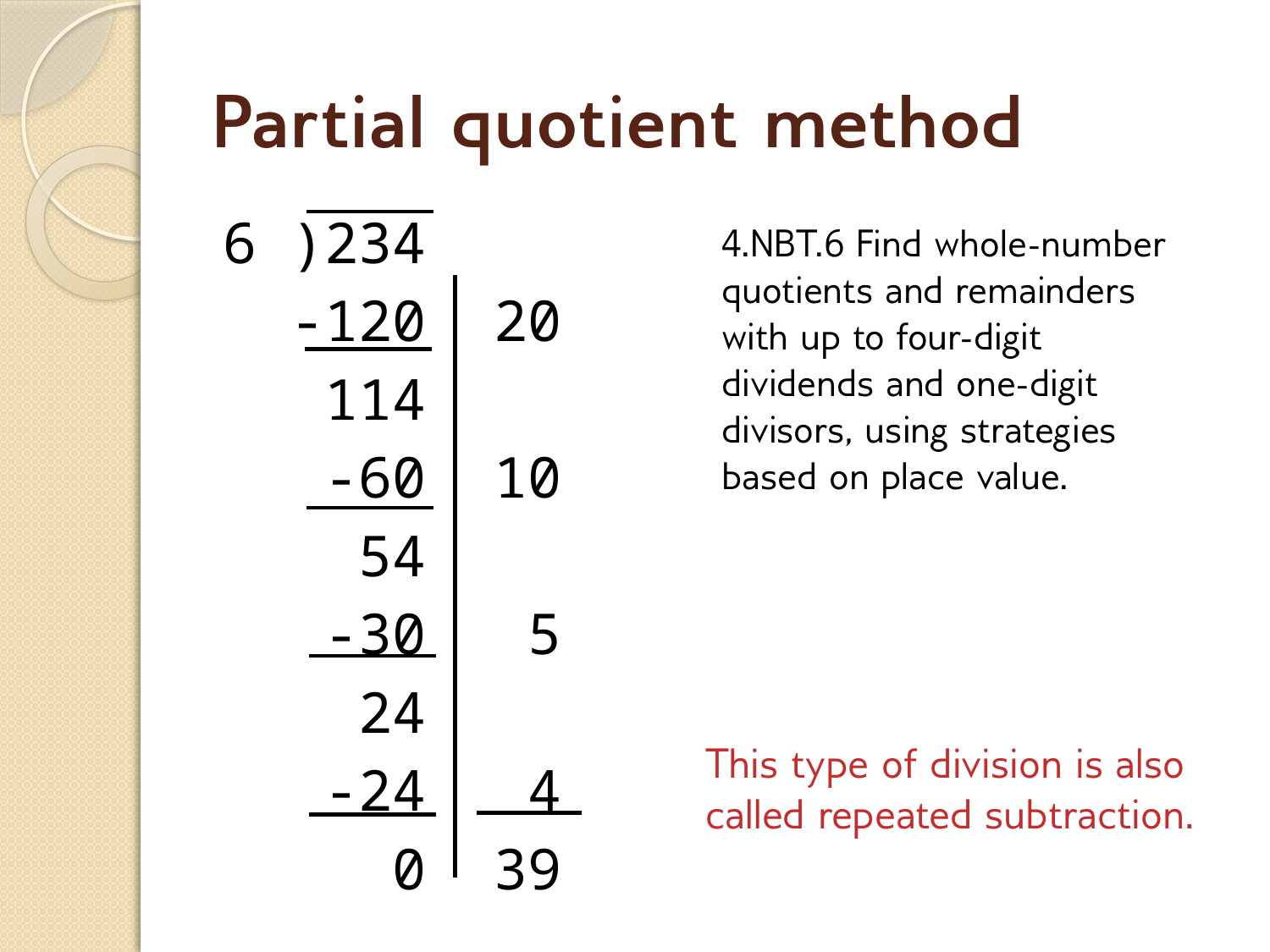

# Partial quotient method
6 )234
  -120  20
   114
   -60  10
    54
   -30   5
    24
   -24   4
     0  39
4.NBT.6 Find whole-number quotients and remainders with up to four-digit dividends and one-digit divisors, using strategies based on place value.
This type of division is also called repeated subtraction.